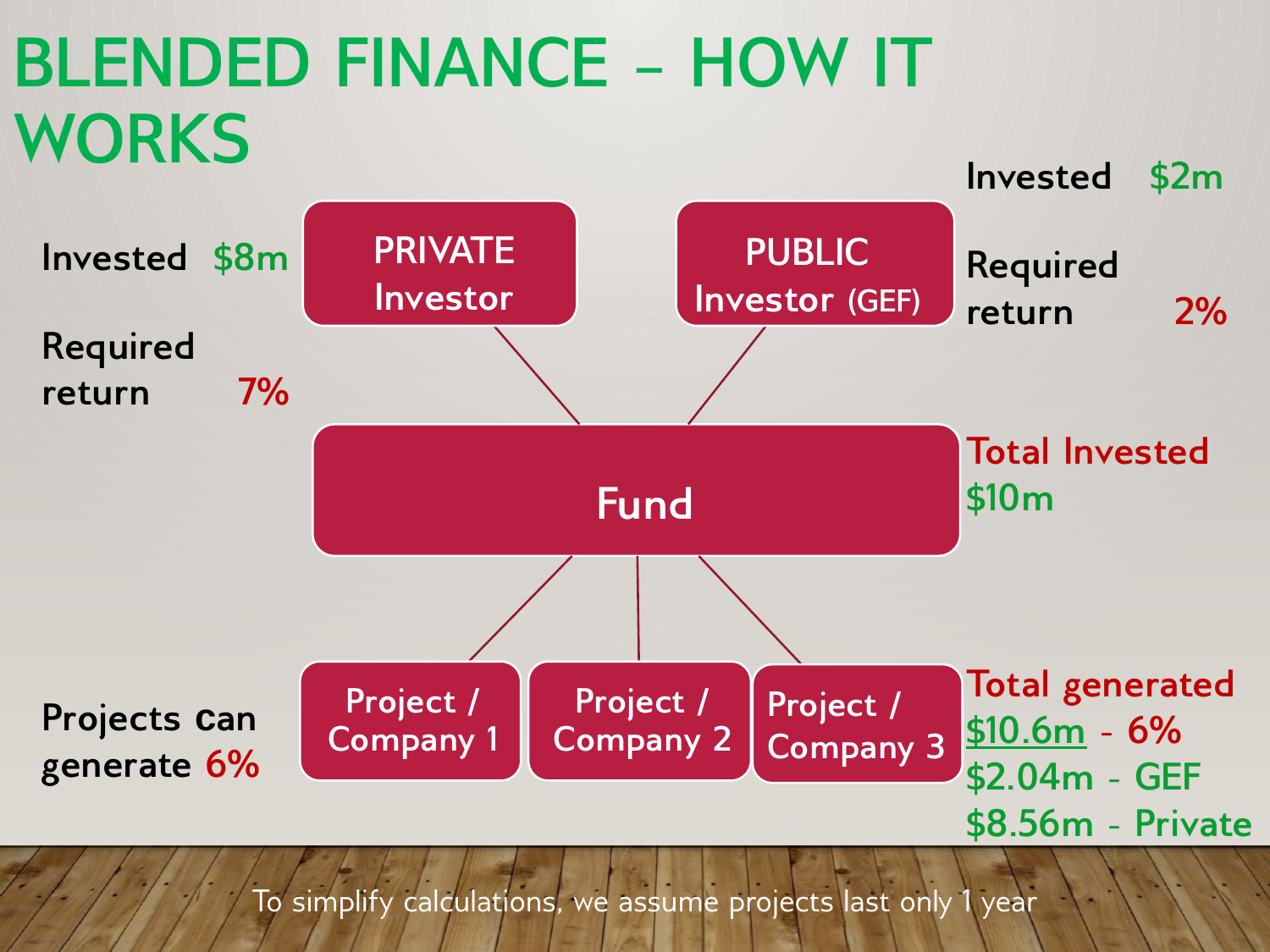

Blended finance – how it works
Invested   $2m

Required
return        2%

Total Invested
$10m

Total generated
$10.6m - 6%
$2.04m - GEF
$8.56m - Private

Invested  $8m

Required
return       7%

Projects сan generate 6%

Project / Company 2
Project / Company 1
PRIVATE
Investor
PUBLIC
Investor (GEF)
Fund
Project / Company 3
To simplify calculations, we assume projects last only 1 year